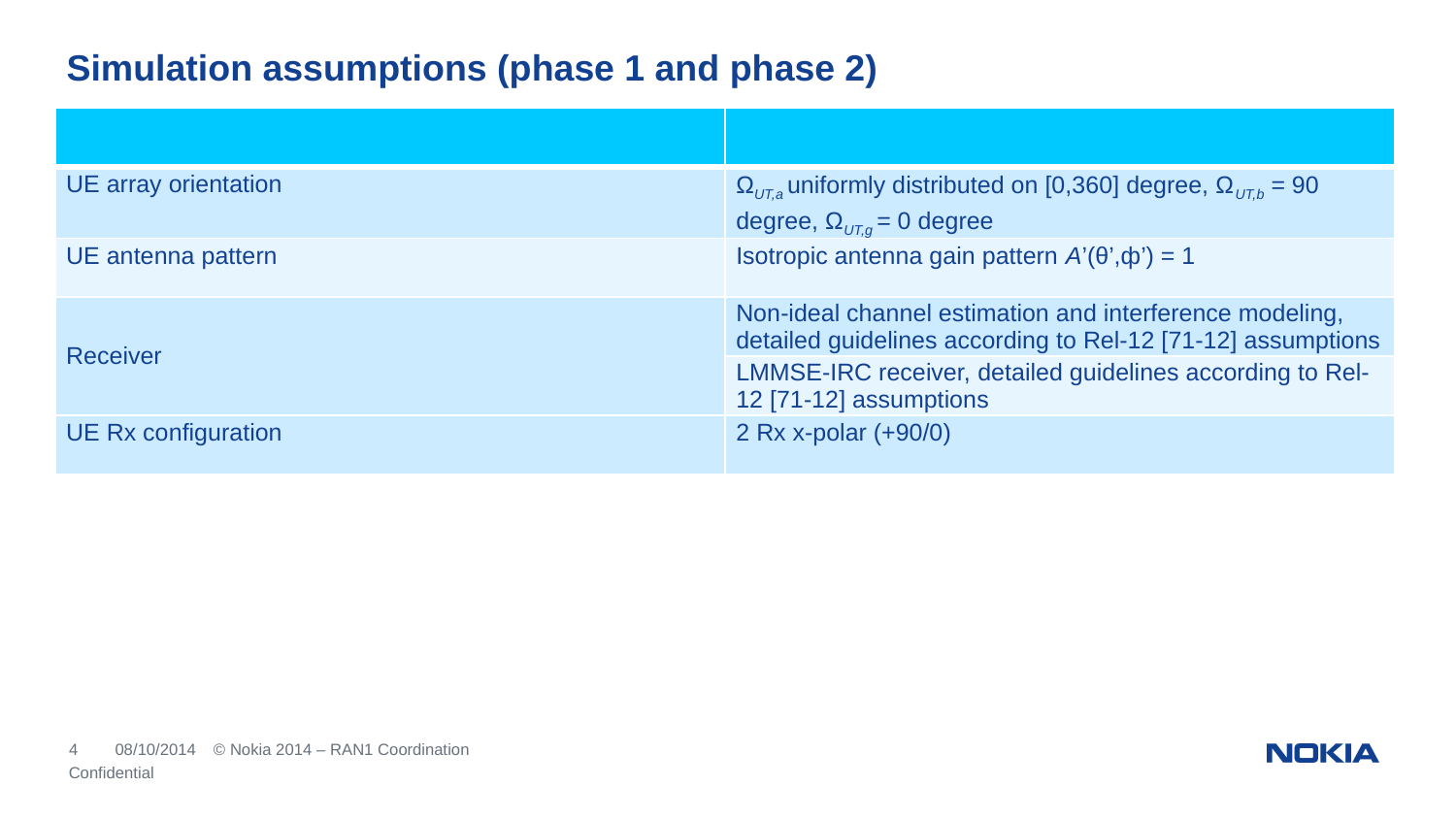

# Simulation assumptions (phase 1 and phase 2)
|  |  |
| --- | --- |
| UE array orientation | ΩUT,a uniformly distributed on [0,360] degree, ΩUT,b = 90 degree, ΩUT,g = 0 degree |
| UE antenna pattern | Isotropic antenna gain pattern A’(θ’,ф’) = 1 |
| Receiver | Non-ideal channel estimation and interference modeling, detailed guidelines according to Rel-12 [71-12] assumptions |
|  | LMMSE-IRC receiver, detailed guidelines according to Rel-12 [71-12] assumptions |
| UE Rx configuration | 2 Rx x-polar (+90/0) |